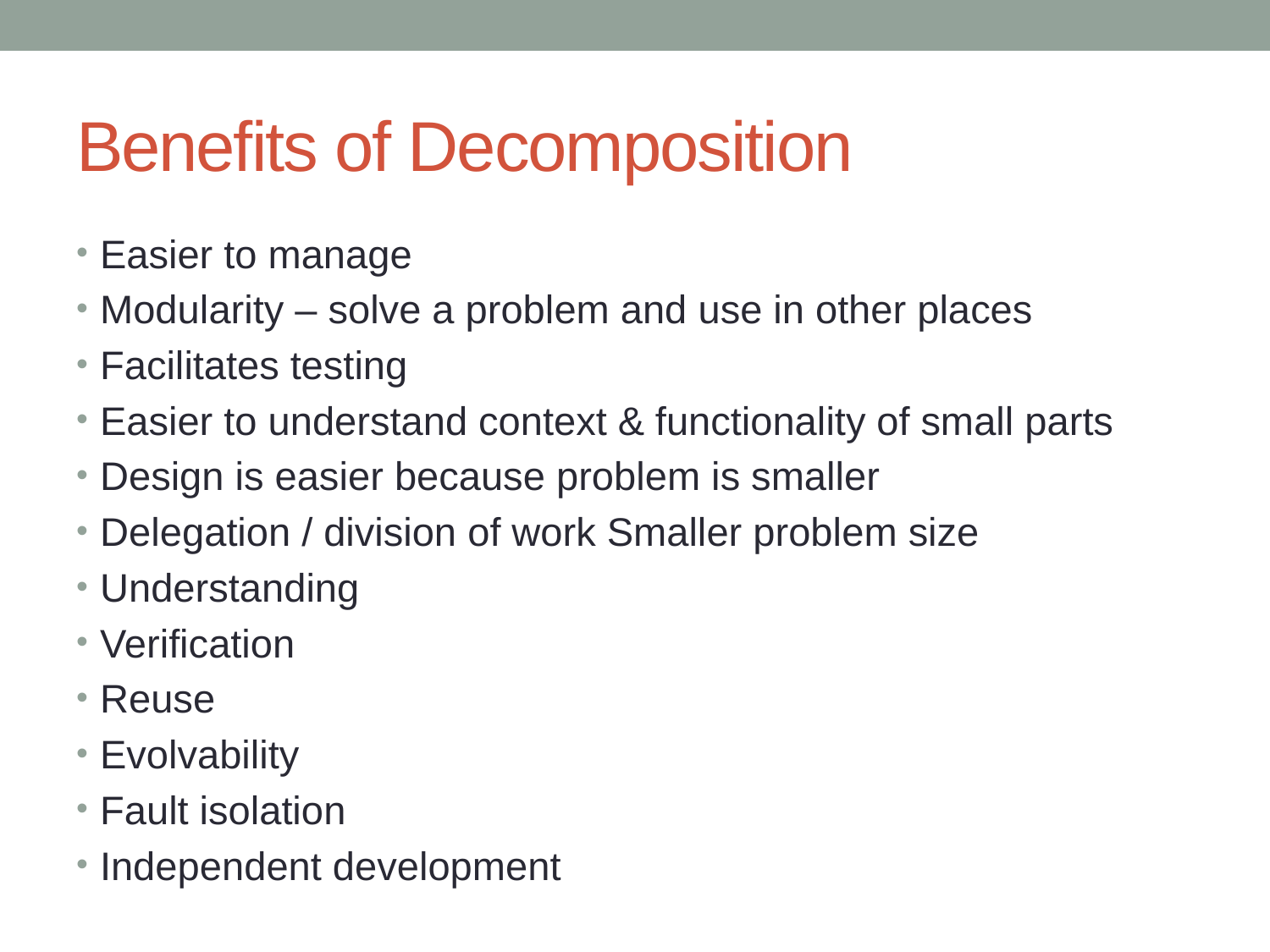

# Benefits of Decomposition
Easier to manage
Modularity – solve a problem and use in other places
Facilitates testing
Easier to understand context & functionality of small parts
Design is easier because problem is smaller
Delegation / division of work Smaller problem size
Understanding
Verification
Reuse
Evolvability
Fault isolation
Independent development